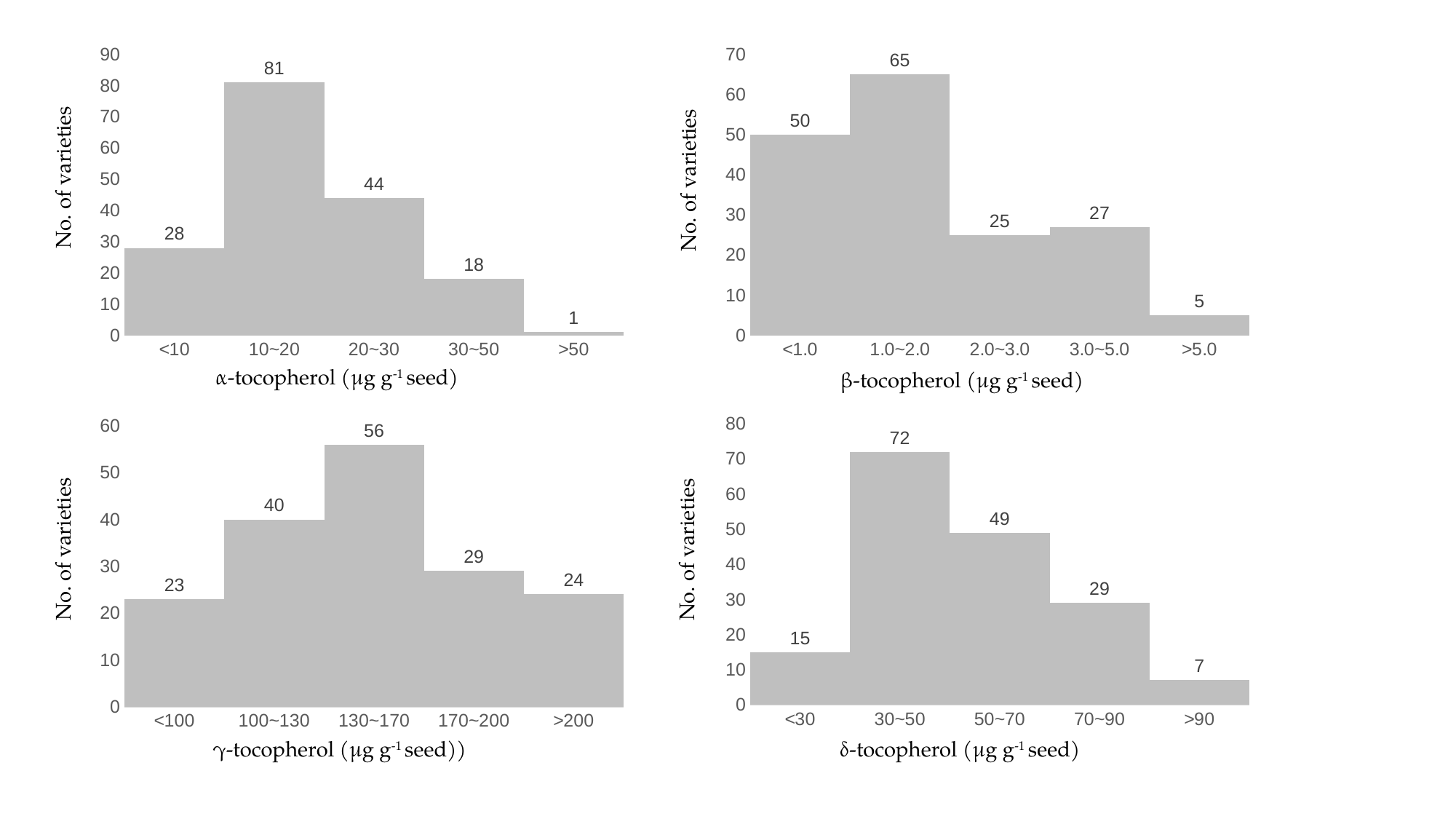

### Chart

| Category |  |
|---|---|
| <10 | 28.0 |
| 10~20 | 81.0 |
| 20~30 | 44.0 |
| 30~50 | 18.0 |
| >50 | 1.0 |

### Chart

| Category |  |
|---|---|
| <1.0 | 50.0 |
| 1.0~2.0 | 65.0 |
| 2.0~3.0 | 25.0 |
| 3.0~5.0 | 27.0 |
| >5.0 | 5.0 |
No. of varieties
No. of varieties
α-tocopherol (μg g-1 seed)
β-tocopherol (μg g-1 seed)

### Chart

| Category |  |
|---|---|
| <30 | 15.0 |
| 30~50 | 72.0 |
| 50~70 | 49.0 |
| 70~90 | 29.0 |
| >90 | 7.0 |

### Chart

| Category |  |
|---|---|
| <100 | 23.0 |
| 100~130 | 40.0 |
| 130~170 | 56.0 |
| 170~200 | 29.0 |
| >200 | 24.0 |
No. of varieties
No. of varieties
γ-tocopherol (μg g-1 seed))
δ-tocopherol (μg g-1 seed)